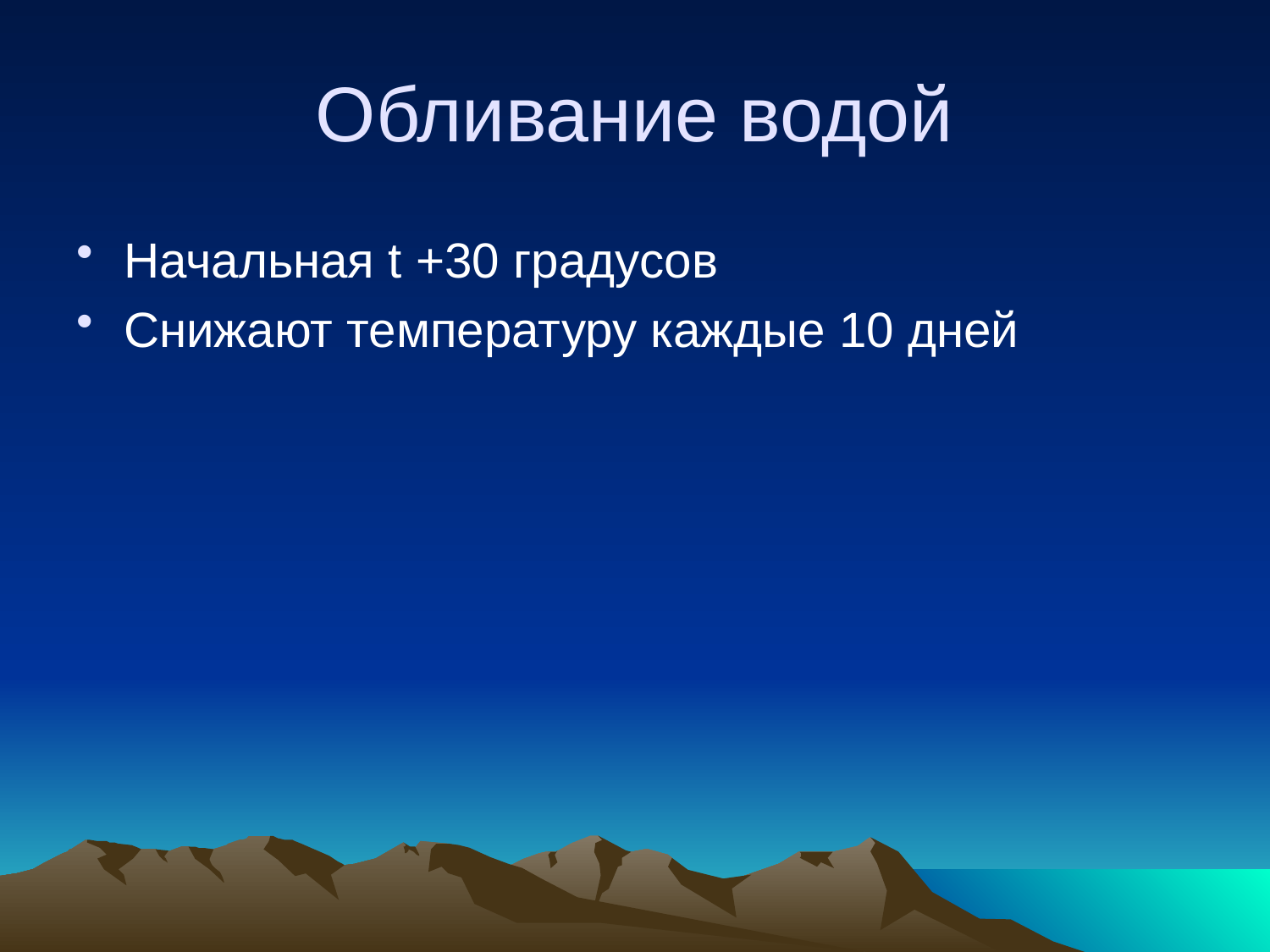

# Обливание водой
Начальная t +30 градусов
Снижают температуру каждые 10 дней